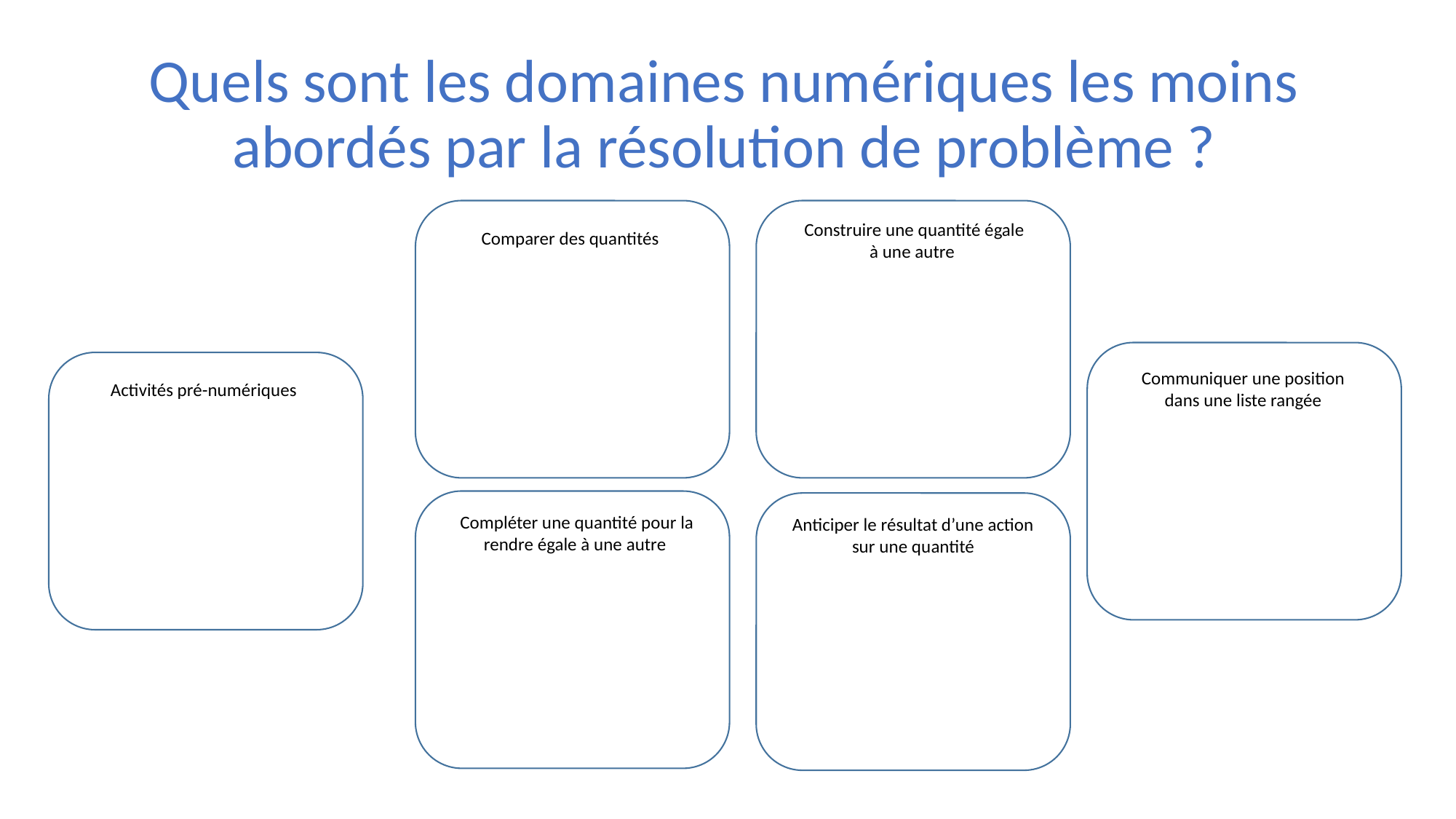

# Quels sont les domaines numériques les moins abordés par la résolution de problème ?

Construire une quantité égale à une autre

Comparer des quantités

Communiquer une position dans une liste rangée

Activités pré-numériques

Compléter une quantité pour la rendre égale à une autre

Anticiper le résultat d’une action sur une quantité